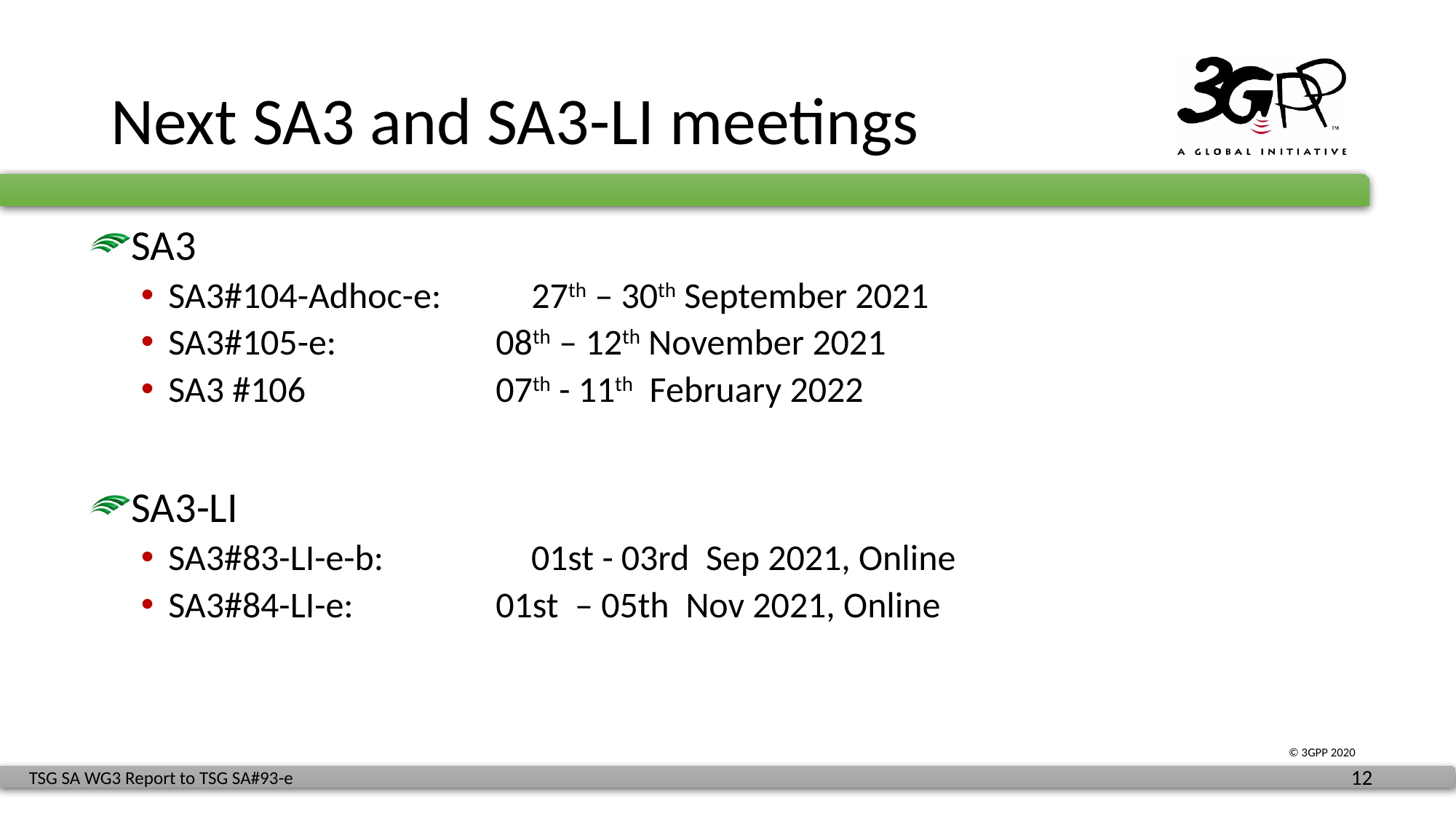

# Next SA3 and SA3-LI meetings
SA3
SA3#104-Adhoc-e:           27th – 30th September 2021
SA3#105-e:		08th – 12th November 2021
SA3 #106		07th - 11th  February 2022

SA3-LI
SA3#83-LI-e-b:                  01st - 03rd  Sep 2021, Online
SA3#84-LI-e:		01st  – 05th  Nov 2021, Online